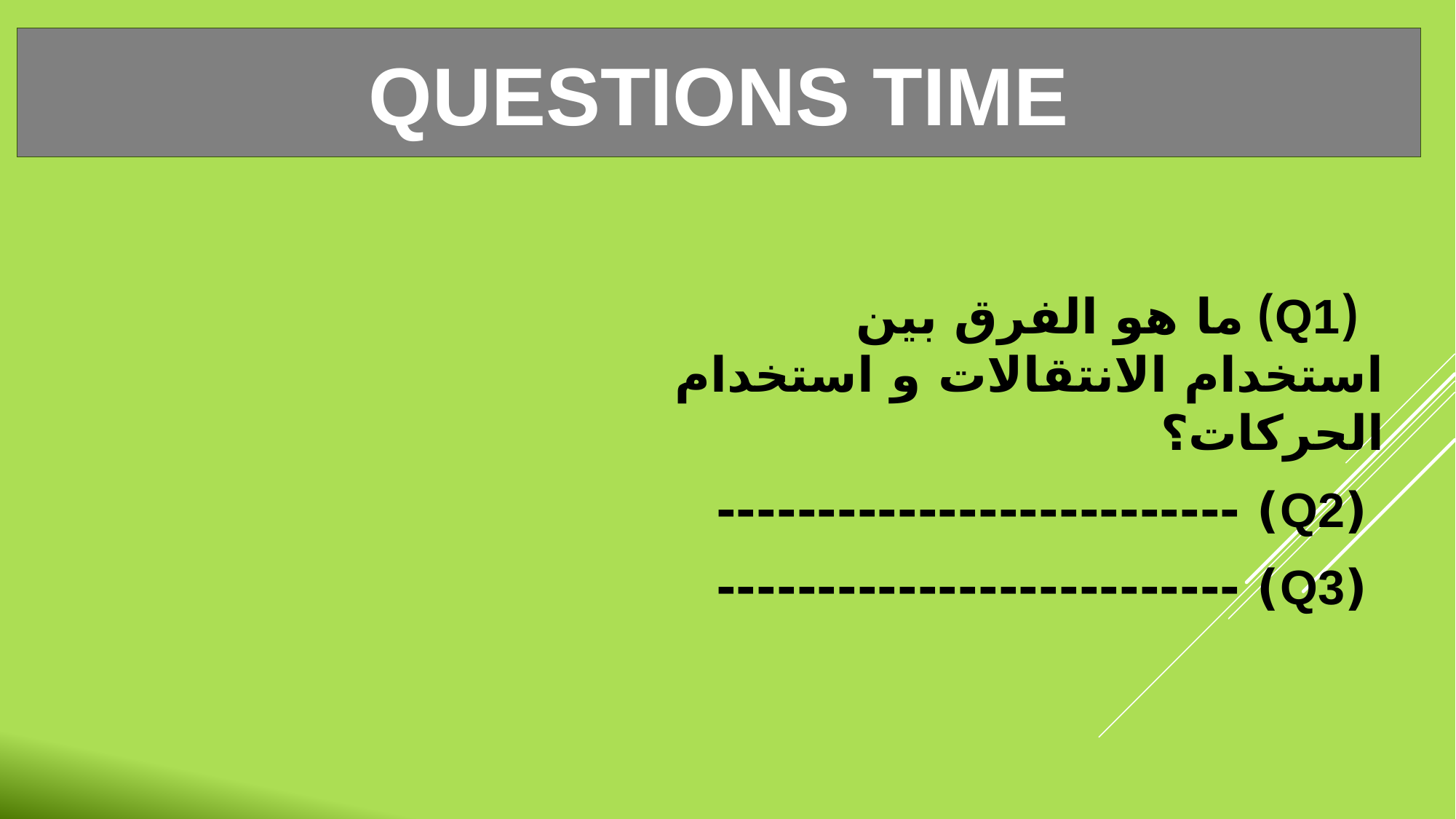

Questions Time
  (Q1) ما هو الفرق بين استخدام الانتقالات و استخدام الحركات؟
 (Q2) --------------------------
 (Q3) --------------------------